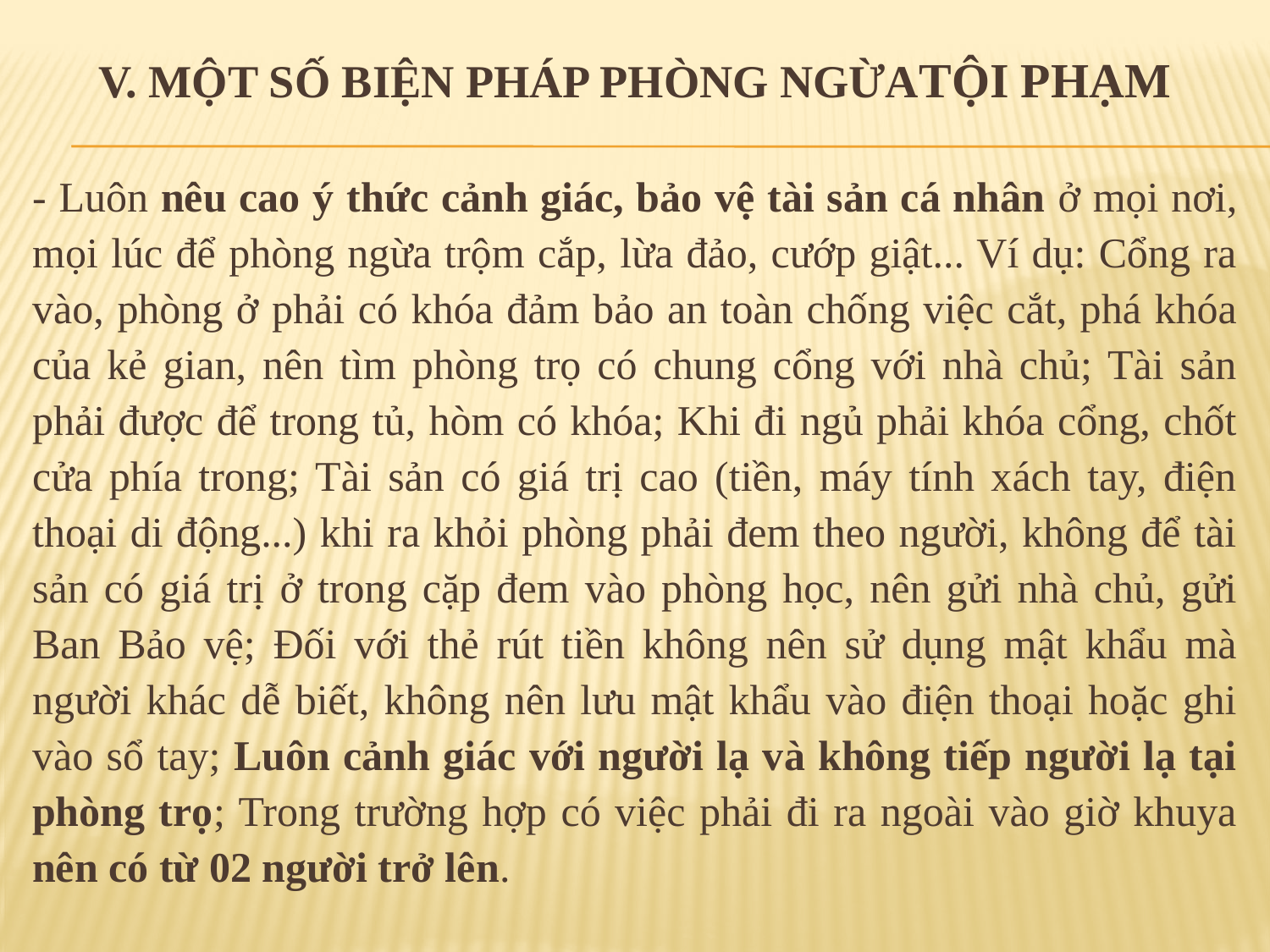

# V. MỘT SỐ BiỆN PHÁP PHÒNG NGỪAtội phạm
- Luôn nêu cao ý thức cảnh giác, bảo vệ tài sản cá nhân ở mọi nơi, mọi lúc để phòng ngừa trộm cắp, lừa đảo, cướp giật... Ví dụ: Cổng ra vào, phòng ở phải có khóa đảm bảo an toàn chống việc cắt, phá khóa của kẻ gian, nên tìm phòng trọ có chung cổng với nhà chủ; Tài sản phải được để trong tủ, hòm có khóa; Khi đi ngủ phải khóa cổng, chốt cửa phía trong; Tài sản có giá trị cao (tiền, máy tính xách tay, điện thoại di động...) khi ra khỏi phòng phải đem theo người, không để tài sản có giá trị ở trong cặp đem vào phòng học, nên gửi nhà chủ, gửi Ban Bảo vệ; Đối với thẻ rút tiền không nên sử dụng mật khẩu mà người khác dễ biết, không nên lưu mật khẩu vào điện thoại hoặc ghi vào sổ tay; Luôn cảnh giác với người lạ và không tiếp người lạ tại phòng trọ; Trong trường hợp có việc phải đi ra ngoài vào giờ khuya nên có từ 02 người trở lên.